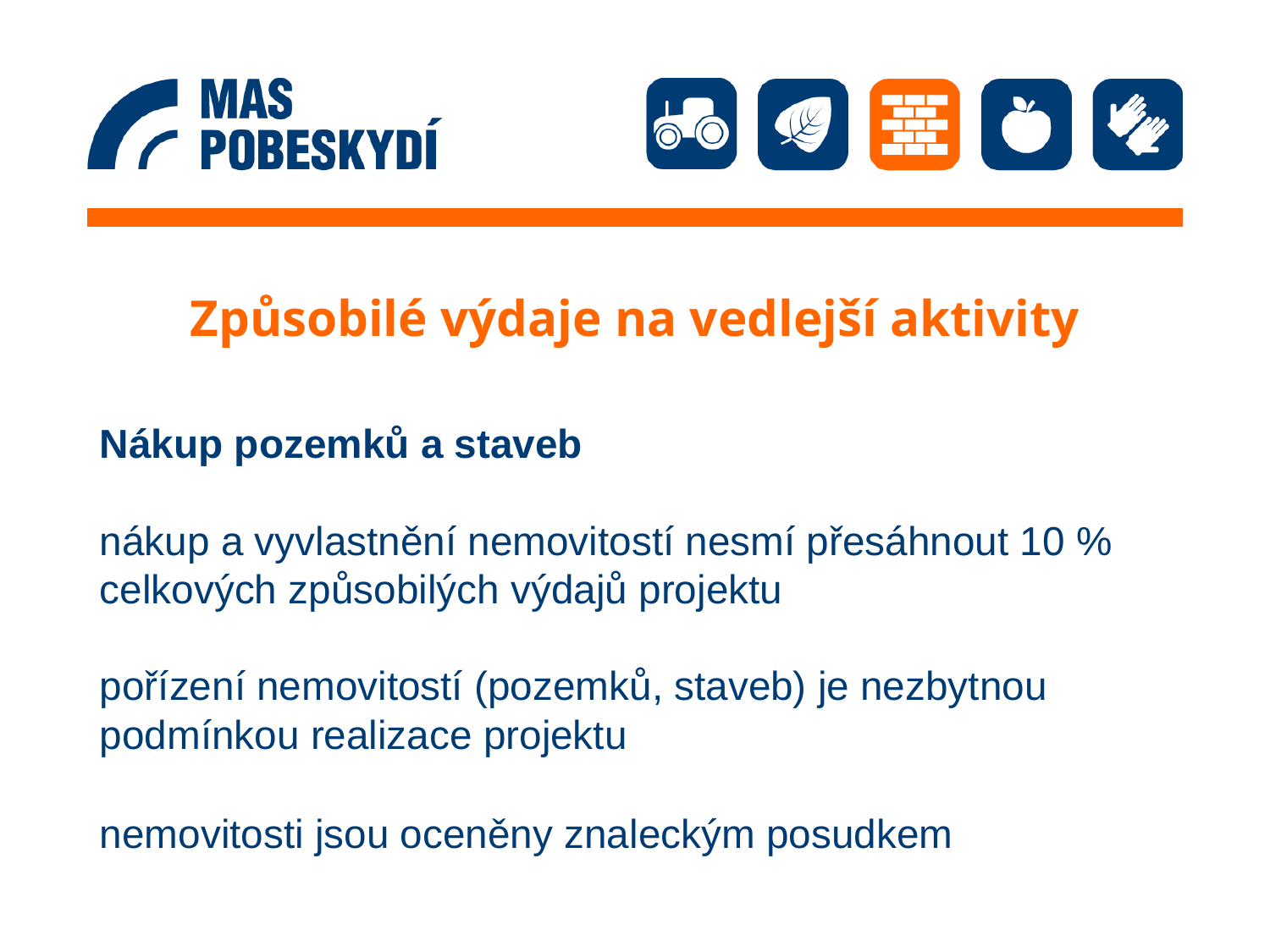

# Způsobilé výdaje na vedlejší aktivity
Nákup pozemků a staveb

nákup a vyvlastnění nemovitostí nesmí přesáhnout 10 % celkových způsobilých výdajů projektu

pořízení nemovitostí (pozemků, staveb) je nezbytnou podmínkou realizace projektu

nemovitosti jsou oceněny znaleckým posudkem